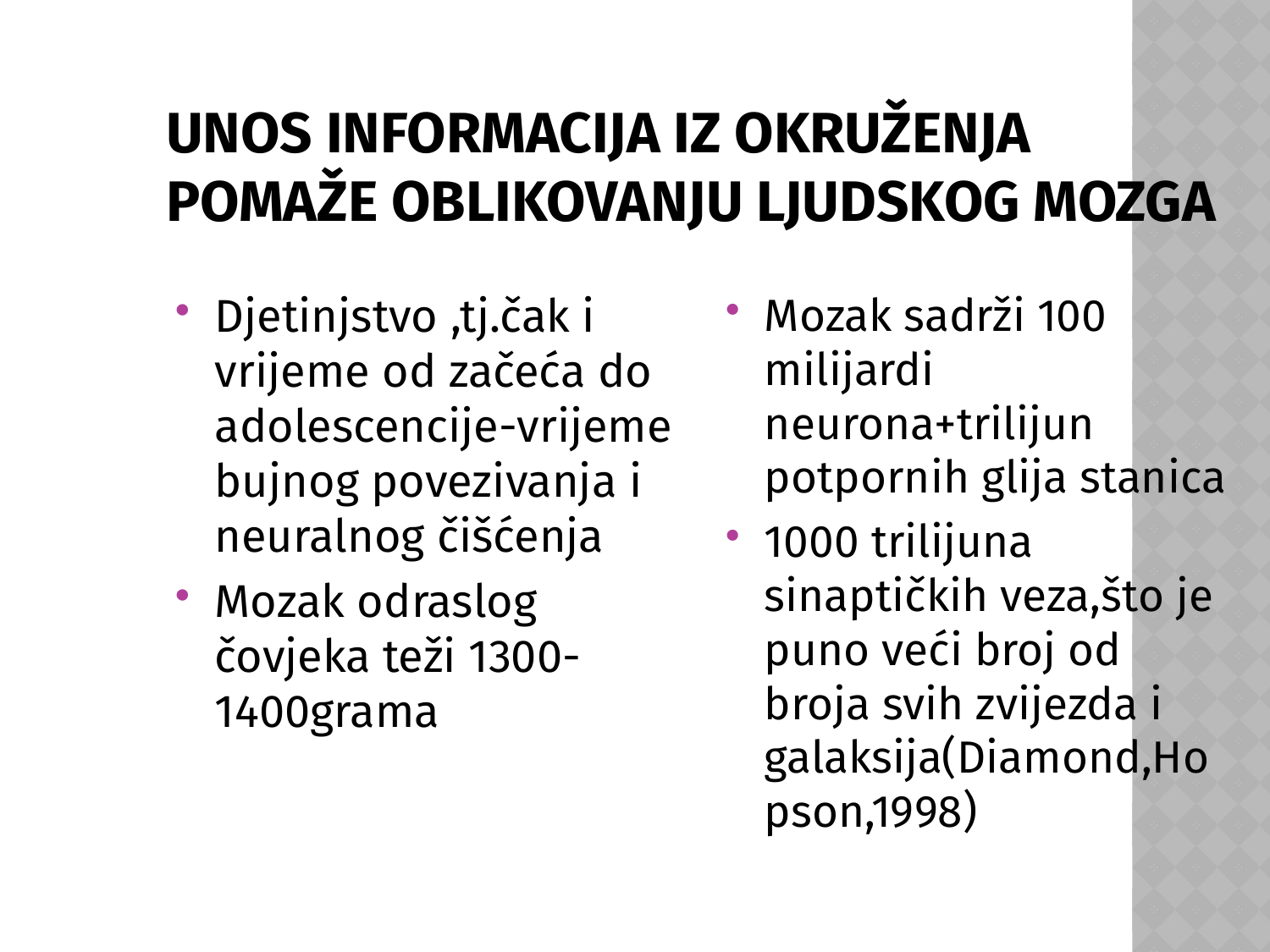

# Unos informacija iz okruženja pomaže oblikovanju ljudskog mozga
Djetinjstvo ,tj.čak i vrijeme od začeća do adolescencije-vrijeme bujnog povezivanja i neuralnog čišćenja
Mozak odraslog čovjeka teži 1300-1400grama
Mozak sadrži 100 milijardi neurona+trilijun potpornih glija stanica
1000 trilijuna sinaptičkih veza,što je puno veći broj od broja svih zvijezda i galaksija(Diamond,Hopson,1998)